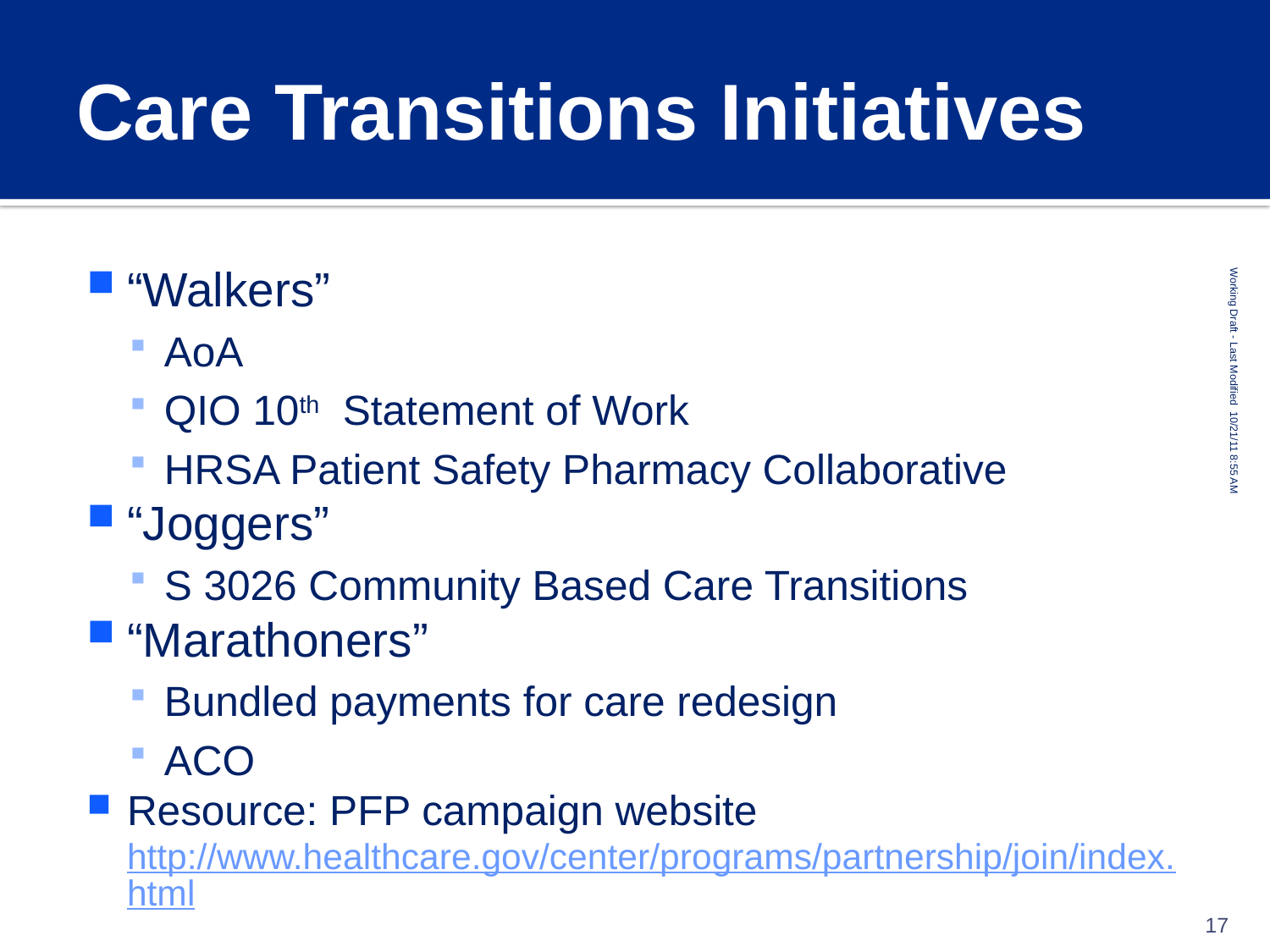

# Care Transitions Initiatives
“Walkers”
AoA
QIO 10th  Statement of Work
HRSA Patient Safety Pharmacy Collaborative
“Joggers”
S 3026 Community Based Care Transitions
“Marathoners”
Bundled payments for care redesign
ACO
Resource: PFP campaign website http://www.healthcare.gov/center/programs/partnership/join/index.html